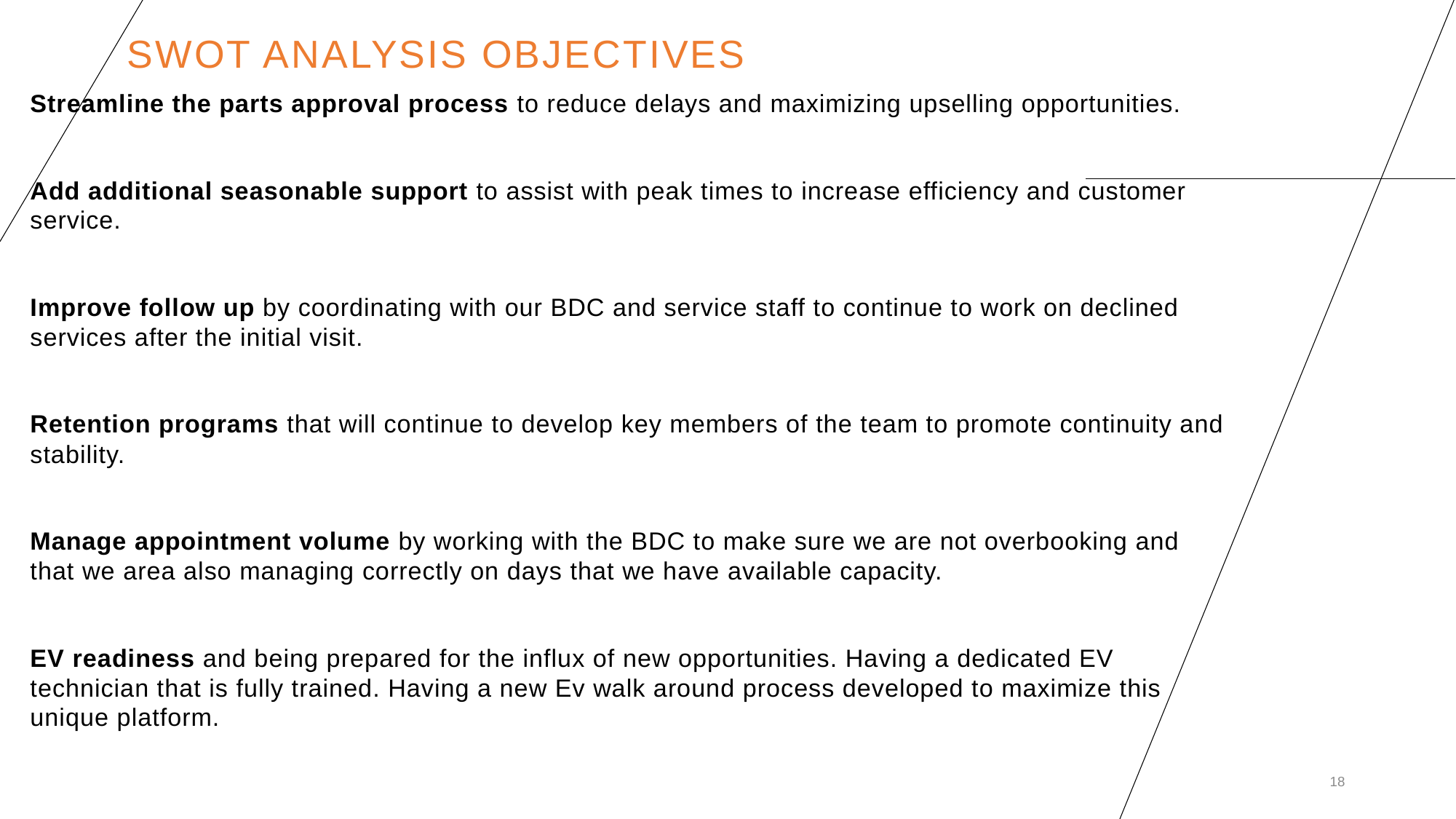

# Swot analysis objectives
Streamline the parts approval process to reduce delays and maximizing upselling opportunities.

Add additional seasonable support to assist with peak times to increase efficiency and customer service.

Improve follow up by coordinating with our BDC and service staff to continue to work on declined services after the initial visit.

Retention programs that will continue to develop key members of the team to promote continuity and stability.

Manage appointment volume by working with the BDC to make sure we are not overbooking and that we area also managing correctly on days that we have available capacity.

EV readiness and being prepared for the influx of new opportunities. Having a dedicated EV technician that is fully trained. Having a new Ev walk around process developed to maximize this unique platform.

18